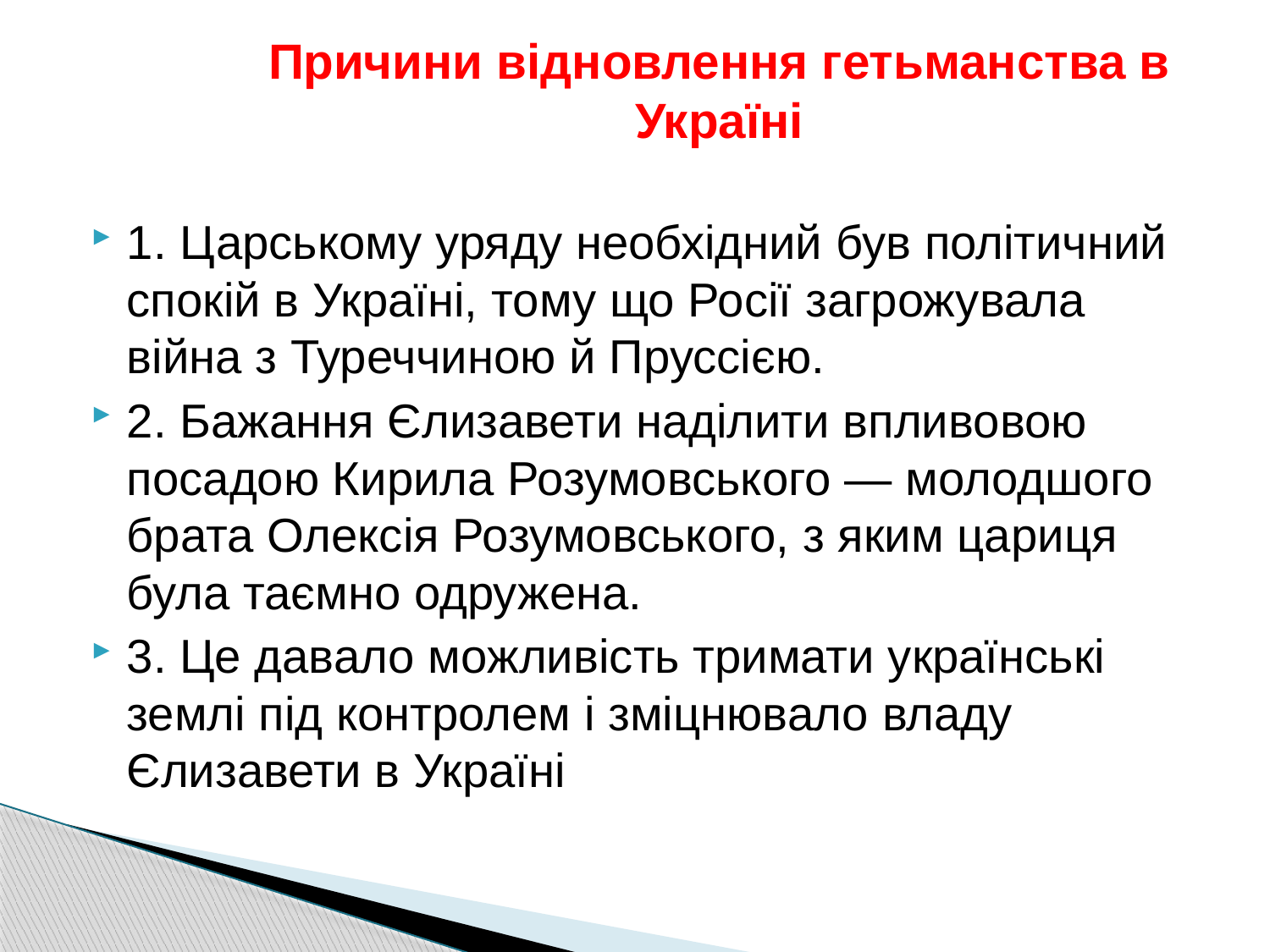

# Причини відновлення гетьманства в Україні
1. Царському уряду необхідний був політичний спокій в Україні, тому що Росії загрожувала війна з Туреччиною й Пруссією.
2. Бажання Єлизавети наділити впливовою посадою Кирила Розумовського — молодшого брата Олексія Розумовського, з яким цариця була таємно одружена.
3. Це давало можливість тримати українські землі під контролем і зміцнювало владу Єлизавети в Україні